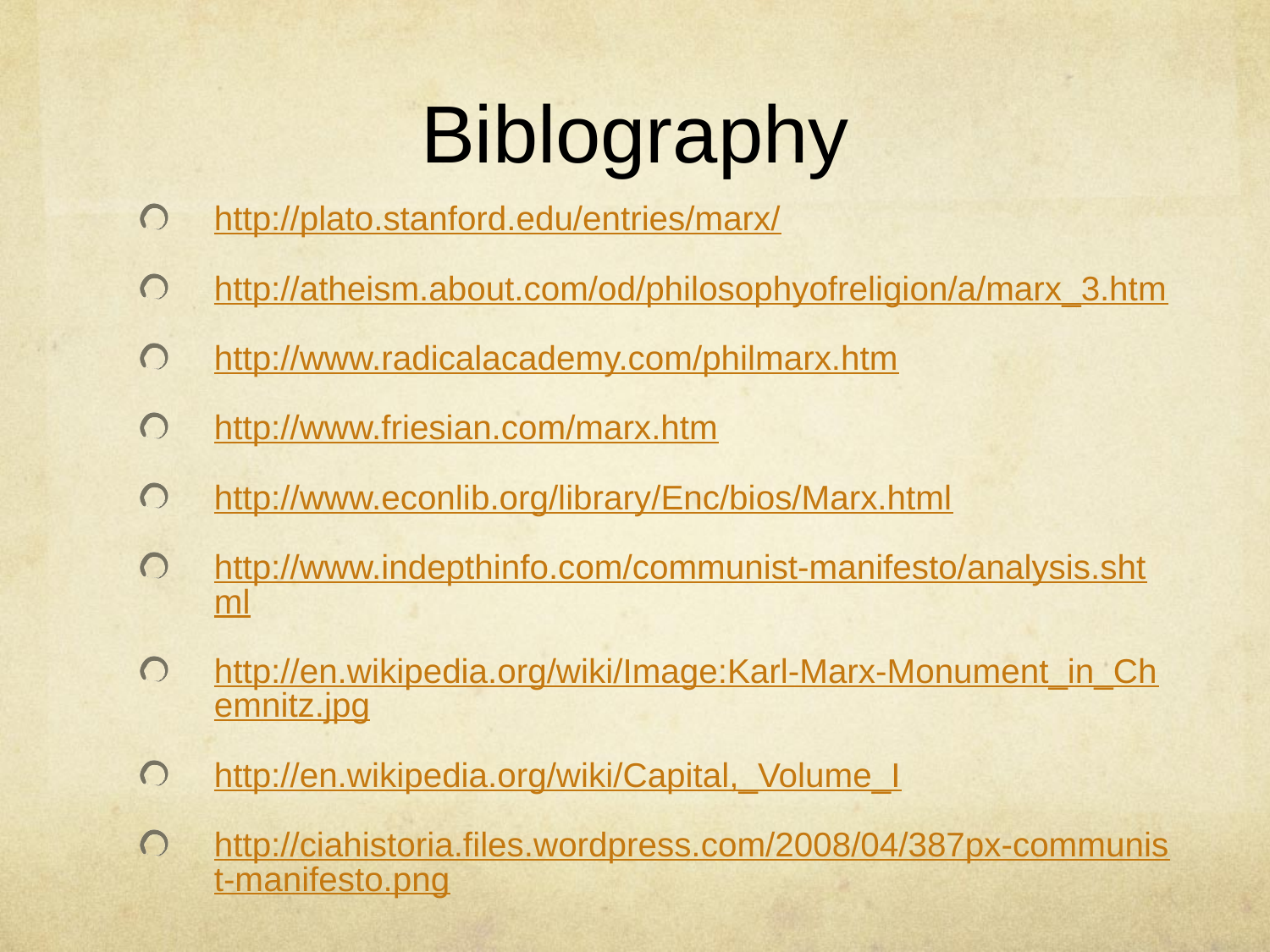

# Biblography
http://plato.stanford.edu/entries/marx/
http://atheism.about.com/od/philosophyofreligion/a/marx_3.htm
http://www.radicalacademy.com/philmarx.htm
http://www.friesian.com/marx.htm
http://www.econlib.org/library/Enc/bios/Marx.html
http://www.indepthinfo.com/communist-manifesto/analysis.shtml
http://en.wikipedia.org/wiki/Image:Karl-Marx-Monument_in_Chemnitz.jpg
http://en.wikipedia.org/wiki/Capital,_Volume_I
http://ciahistoria.files.wordpress.com/2008/04/387px-communist-manifesto.png